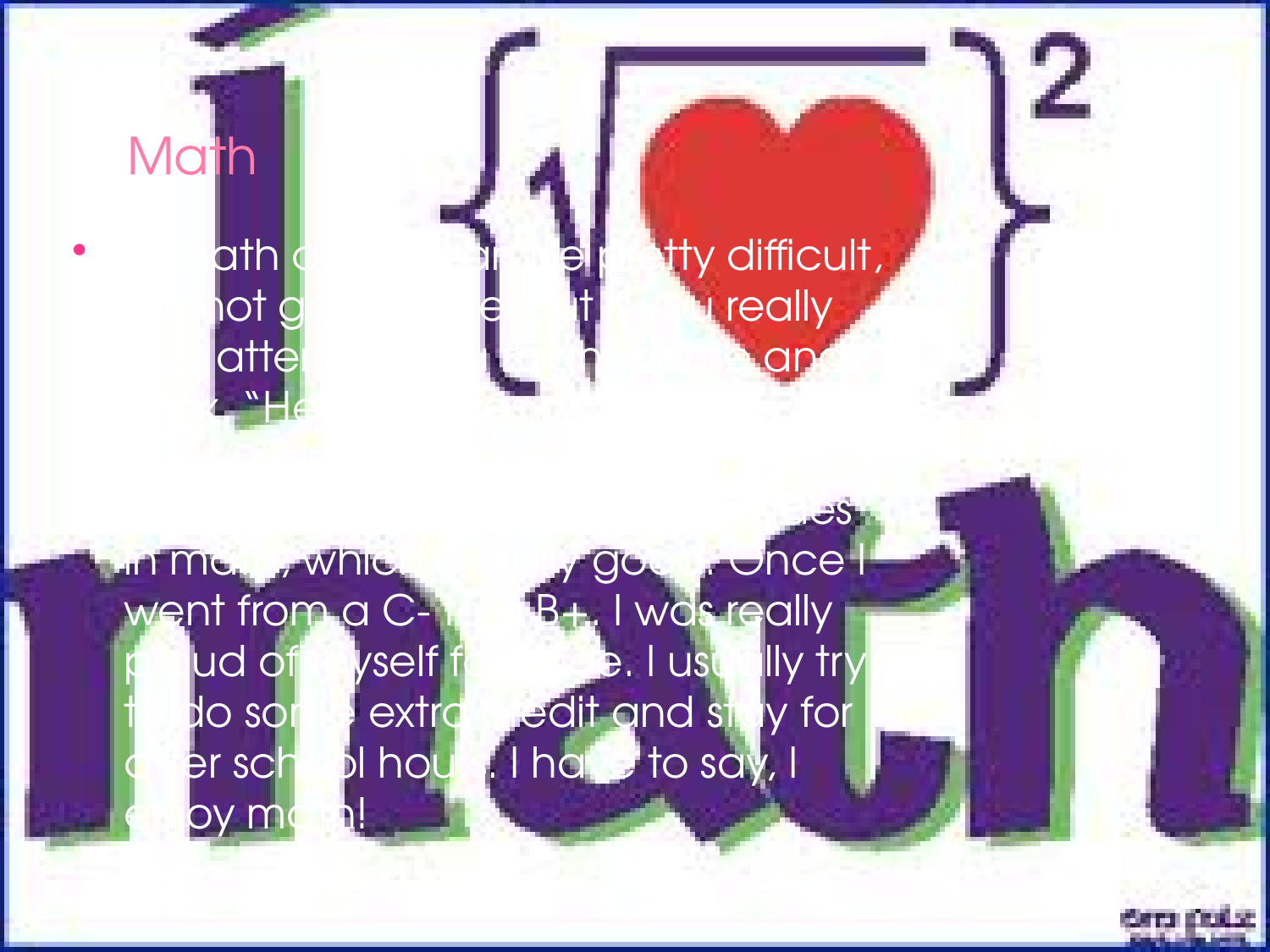

# Math
In math class it can be pretty difficult, I’m not going to lie. But if you really pay attention you might come and think, “Hey, it makes more sense now!” This is how I always feel sometimes. I get really good grades in math, which is really good. Once I went from a C- to a B+. I was really proud of myself for once. I usually try to do some extra credit and stay for after school hours. I have to say, I enjoy math!